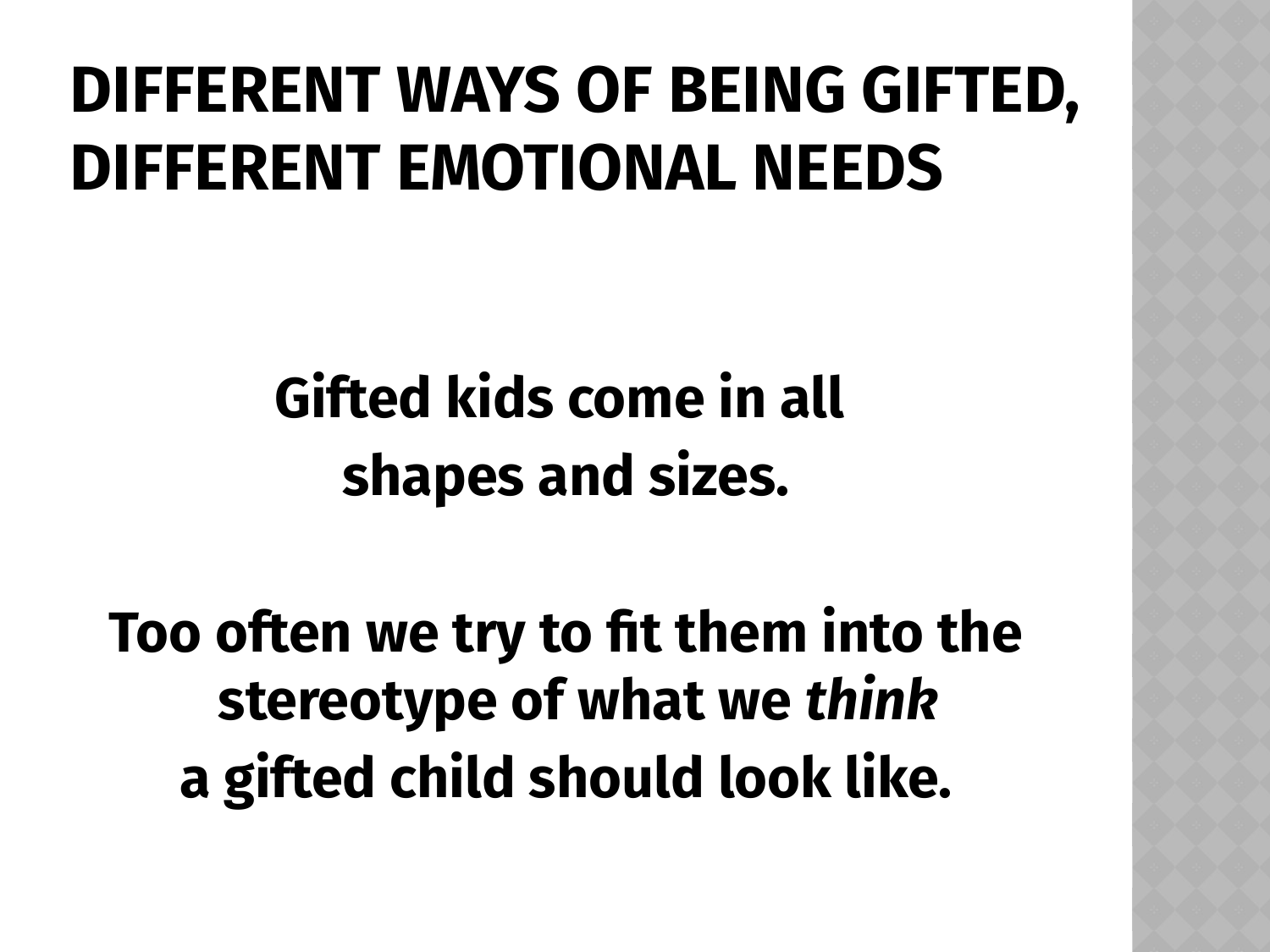

# Different Ways of Being Gifted, Different Emotional Needs

Gifted kids come in all
shapes and sizes.

Too often we try to fit them into the stereotype of what we think
a gifted child should look like.